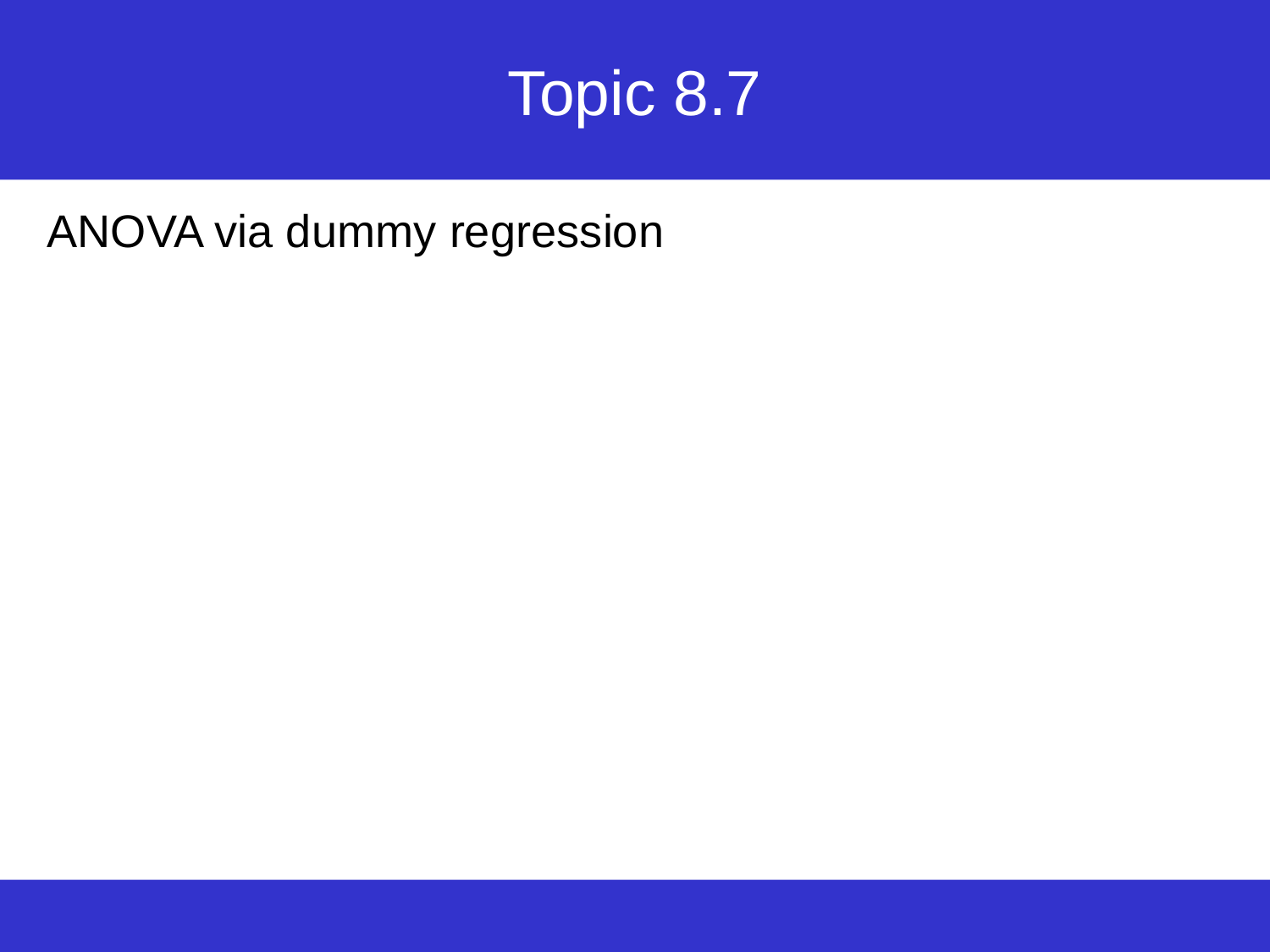

# Topic 8.7
ANOVA via dummy regression